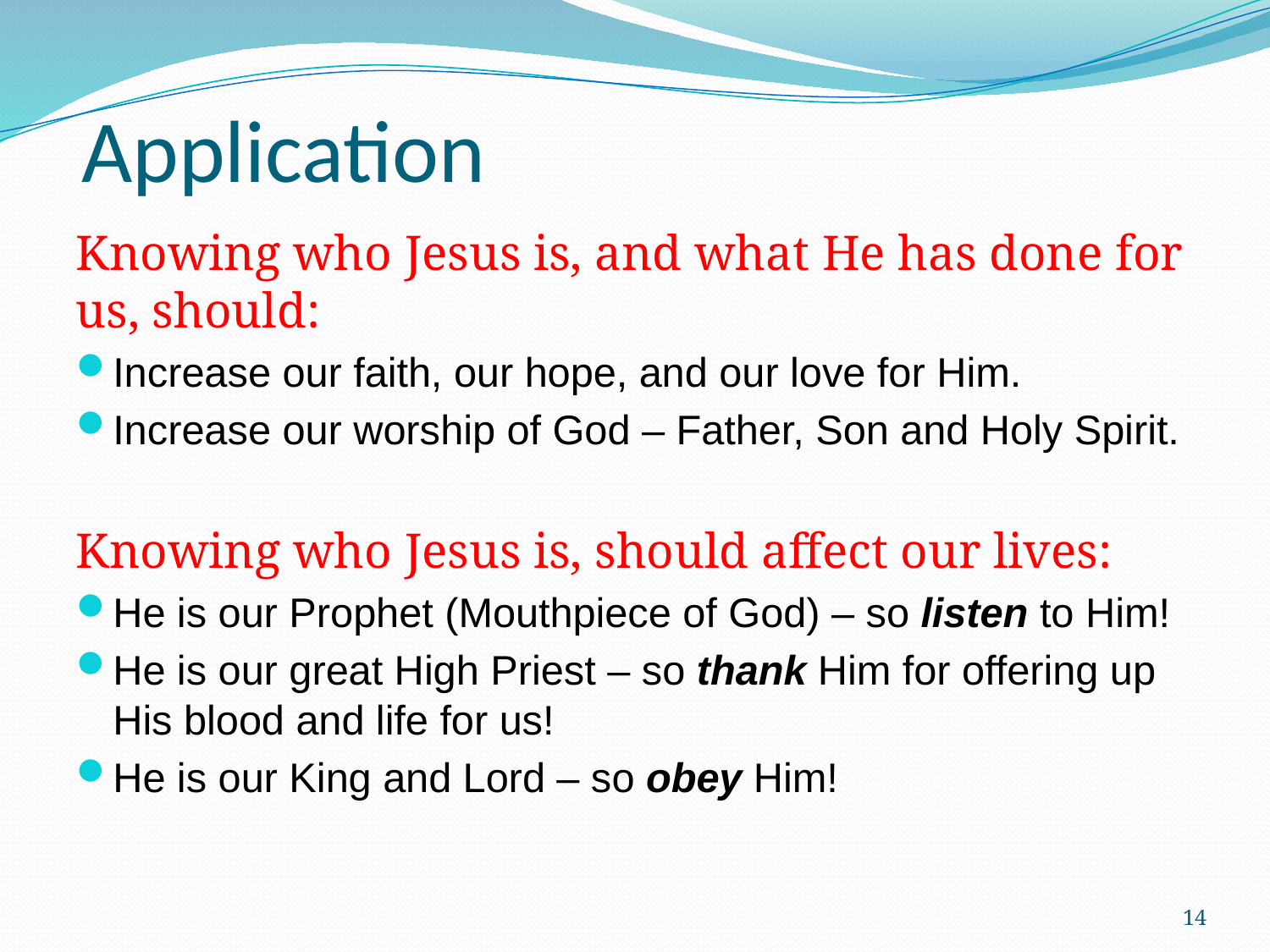

# Application
Knowing who Jesus is, and what He has done for us, should:
Increase our faith, our hope, and our love for Him.
Increase our worship of God – Father, Son and Holy Spirit.

Knowing who Jesus is, should affect our lives:
He is our Prophet (Mouthpiece of God) – so listen to Him!
He is our great High Priest – so thank Him for offering up His blood and life for us!
He is our King and Lord – so obey Him!

14